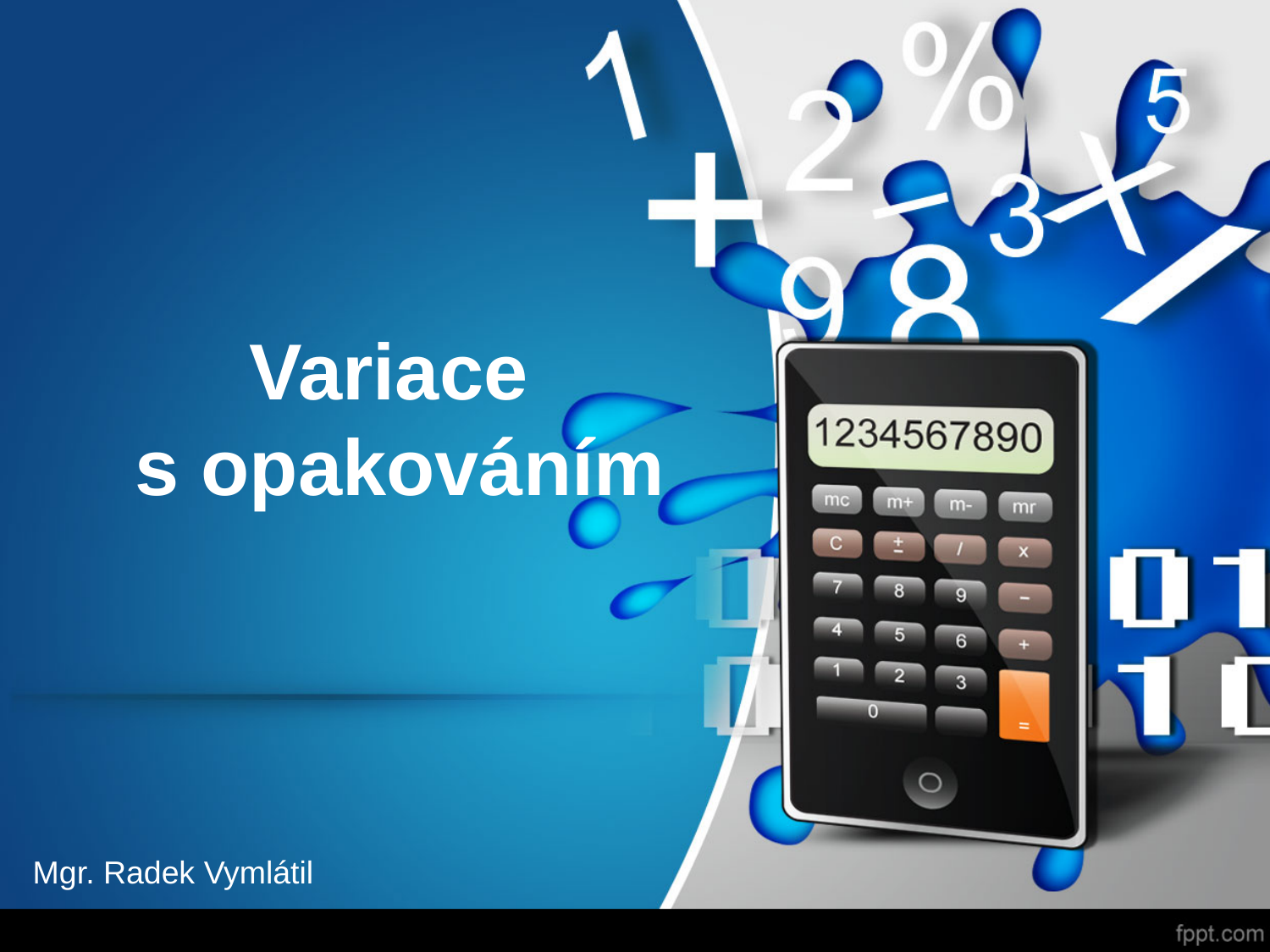

# Variace s opakováním
Mgr. Radek Vymlátil